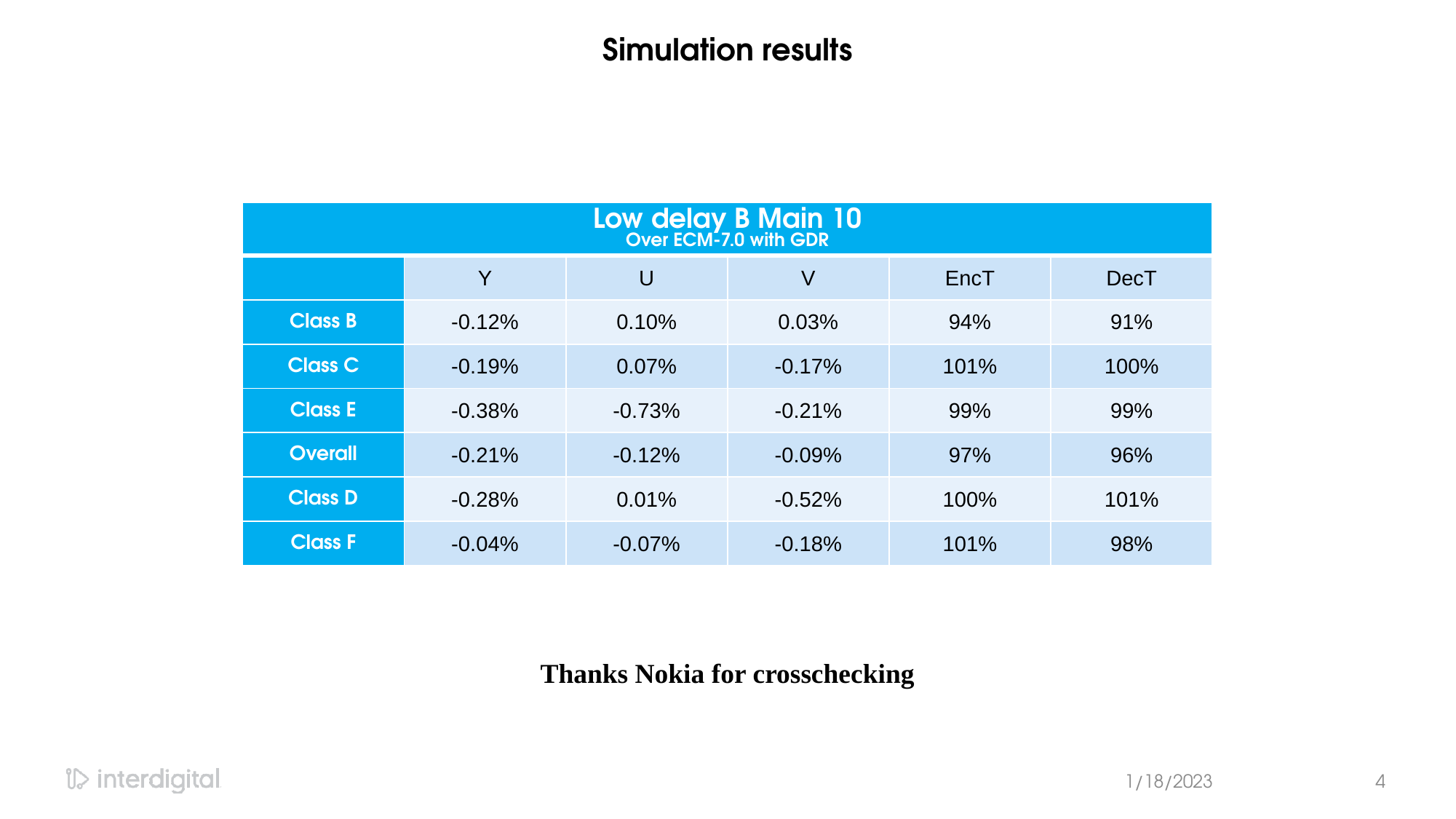

Simulation results
| Low delay B Main 10 Over ECM-7.0 with GDR |  |  |  |  |  |
| --- | --- | --- | --- | --- | --- |
|  | Y | U | V | EncT | DecT |
| Class B | -0.12% | 0.10% | 0.03% | 94% | 91% |
| Class C | -0.19% | 0.07% | -0.17% | 101% | 100% |
| Class E | -0.38% | -0.73% | -0.21% | 99% | 99% |
| Overall | -0.21% | -0.12% | -0.09% | 97% | 96% |
| Class D | -0.28% | 0.01% | -0.52% | 100% | 101% |
| Class F | -0.04% | -0.07% | -0.18% | 101% | 98% |
Thanks Nokia for crosschecking
1/18/2023
4